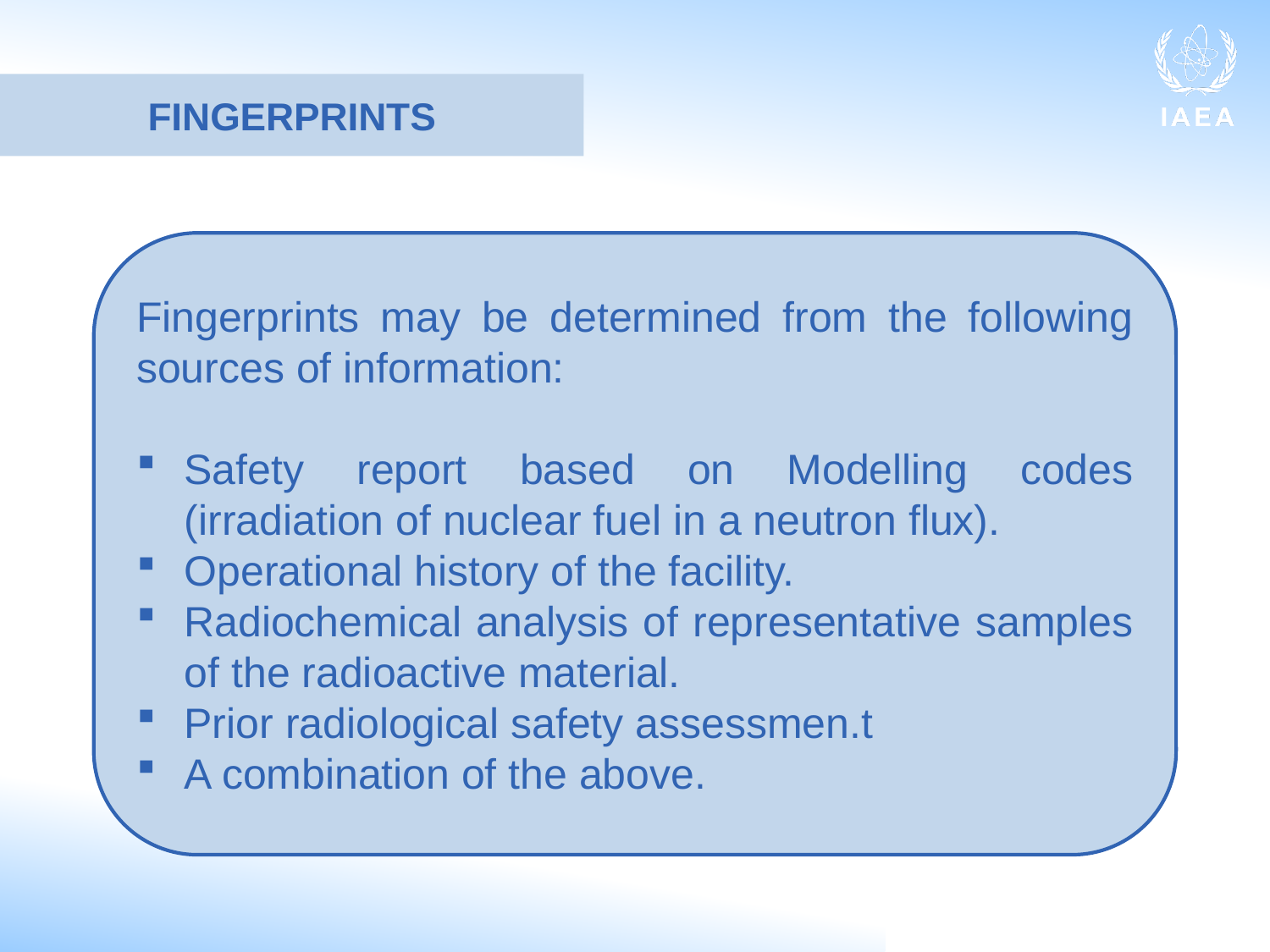

FINGERPRINTS
Fingerprints may be determined from the following sources of information:

Safety report based on Modelling codes (irradiation of nuclear fuel in a neutron flux).
Operational history of the facility.
Radiochemical analysis of representative samples of the radioactive material.
Prior radiological safety assessmen.t
A combination of the above.